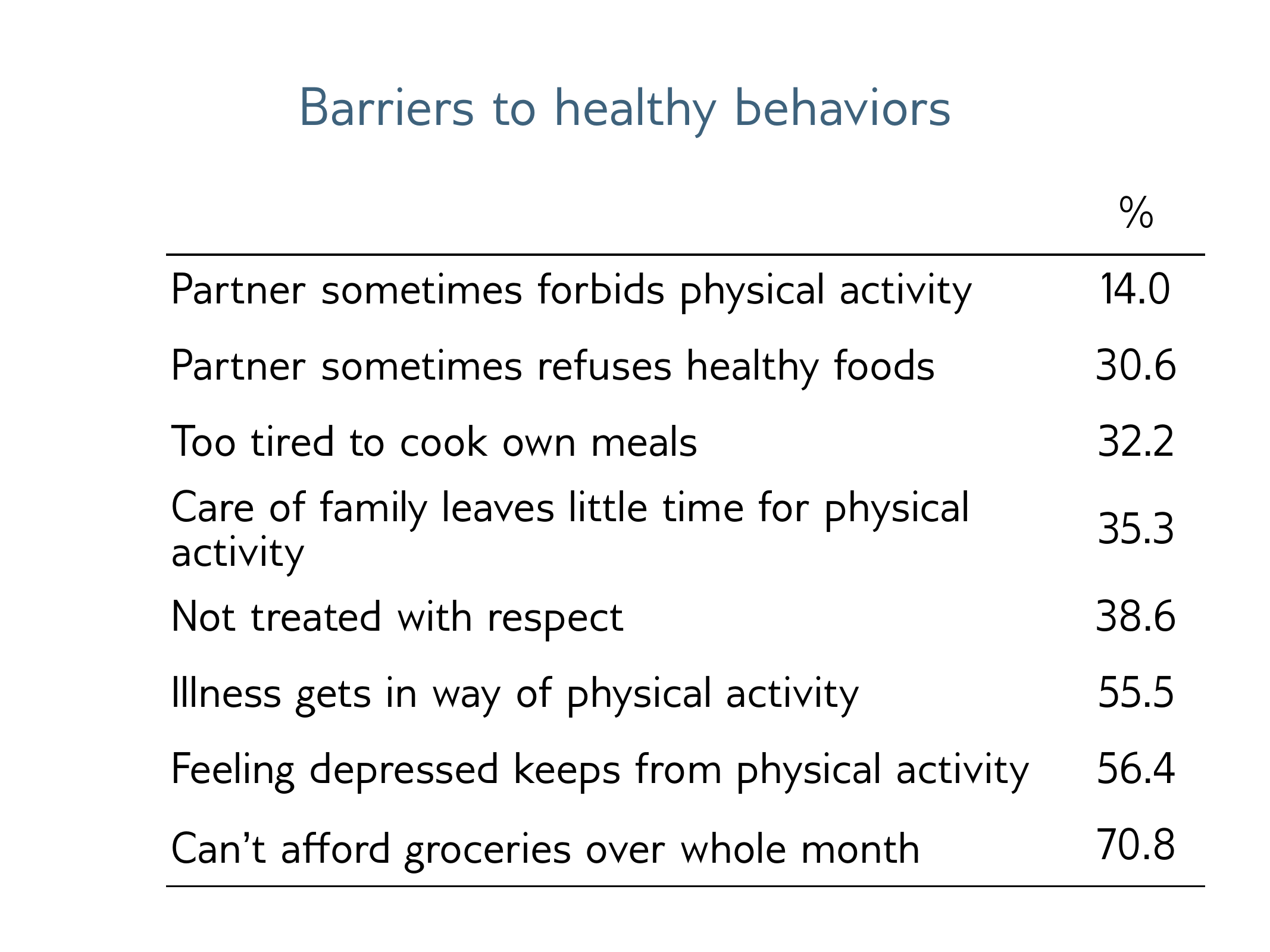

# Barriers to healthy behaviors

|  | % |
| --- | --- |
| Partner sometimes forbids physical activity | 14.0 |
| Partner sometimes refuses healthy foods | 30.6 |
| Too tired to cook own meals | 32.2 |
| Care of family leaves little time for physical activity | 35.3 |
| Not treated with respect | 38.6 |
| Illness gets in way of physical activity | 55.5 |
| Feeling depressed keeps from physical activity | 56.4 |
| Can’t afford groceries over whole month | 70.8 |